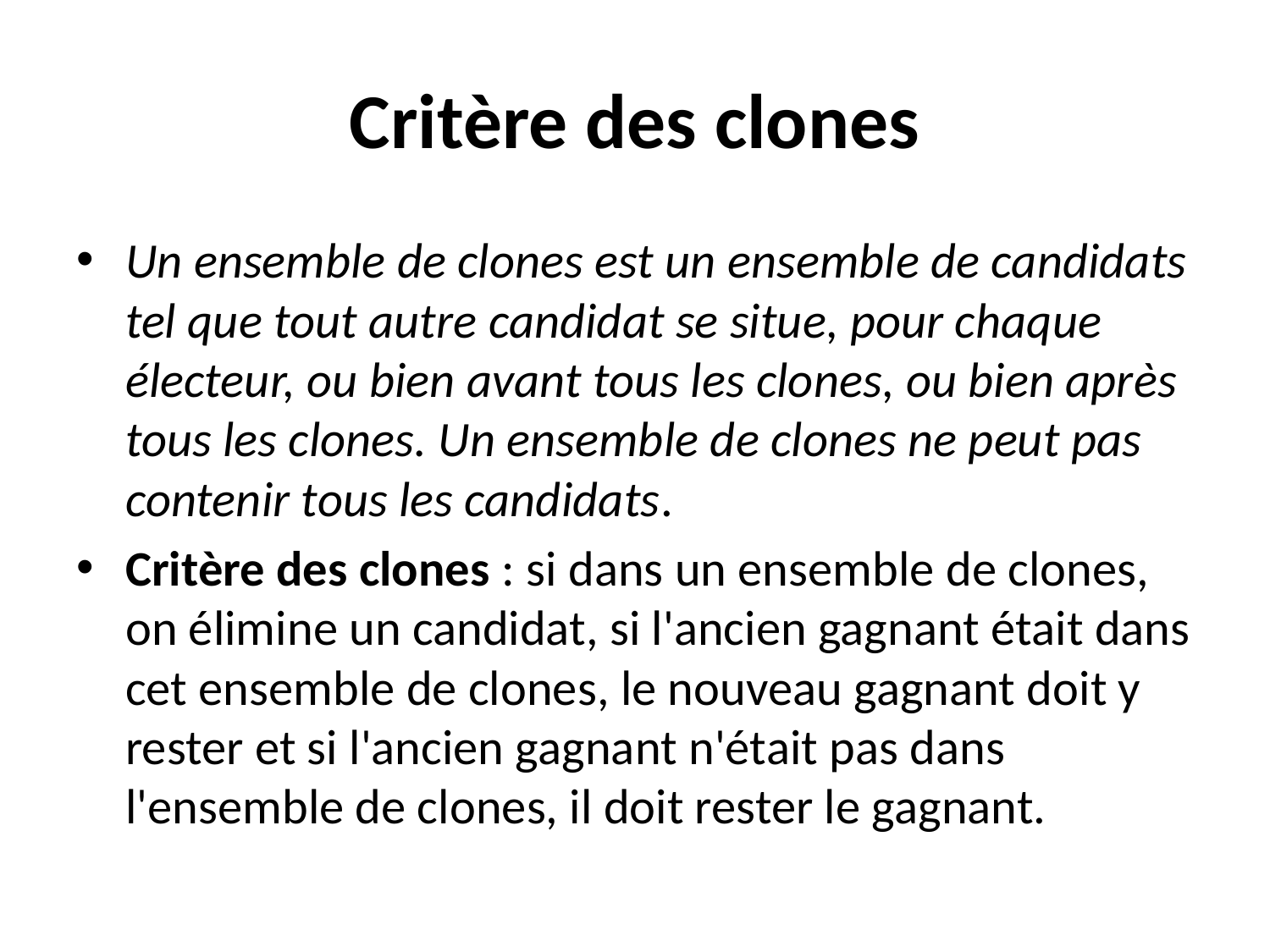

# Critère des clones
Un ensemble de clones est un ensemble de candidats tel que tout autre candidat se situe, pour chaque électeur, ou bien avant tous les clones, ou bien après tous les clones. Un ensemble de clones ne peut pas contenir tous les candidats.
Critère des clones : si dans un ensemble de clones, on élimine un candidat, si l'ancien gagnant était dans cet ensemble de clones, le nouveau gagnant doit y rester et si l'ancien gagnant n'était pas dans l'ensemble de clones, il doit rester le gagnant.